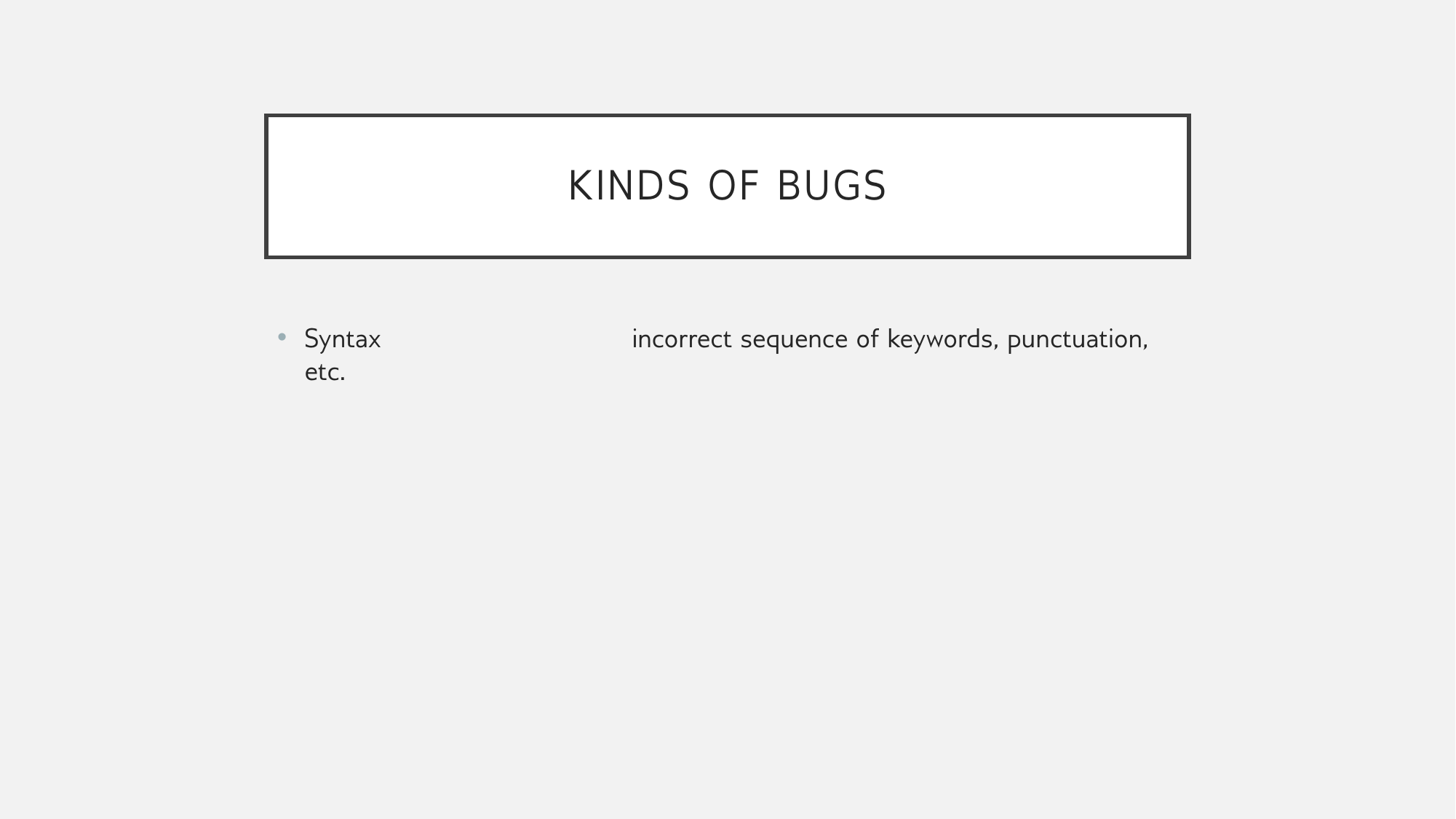

# Kinds of Bugs
Syntax			incorrect sequence of keywords, punctuation, etc.